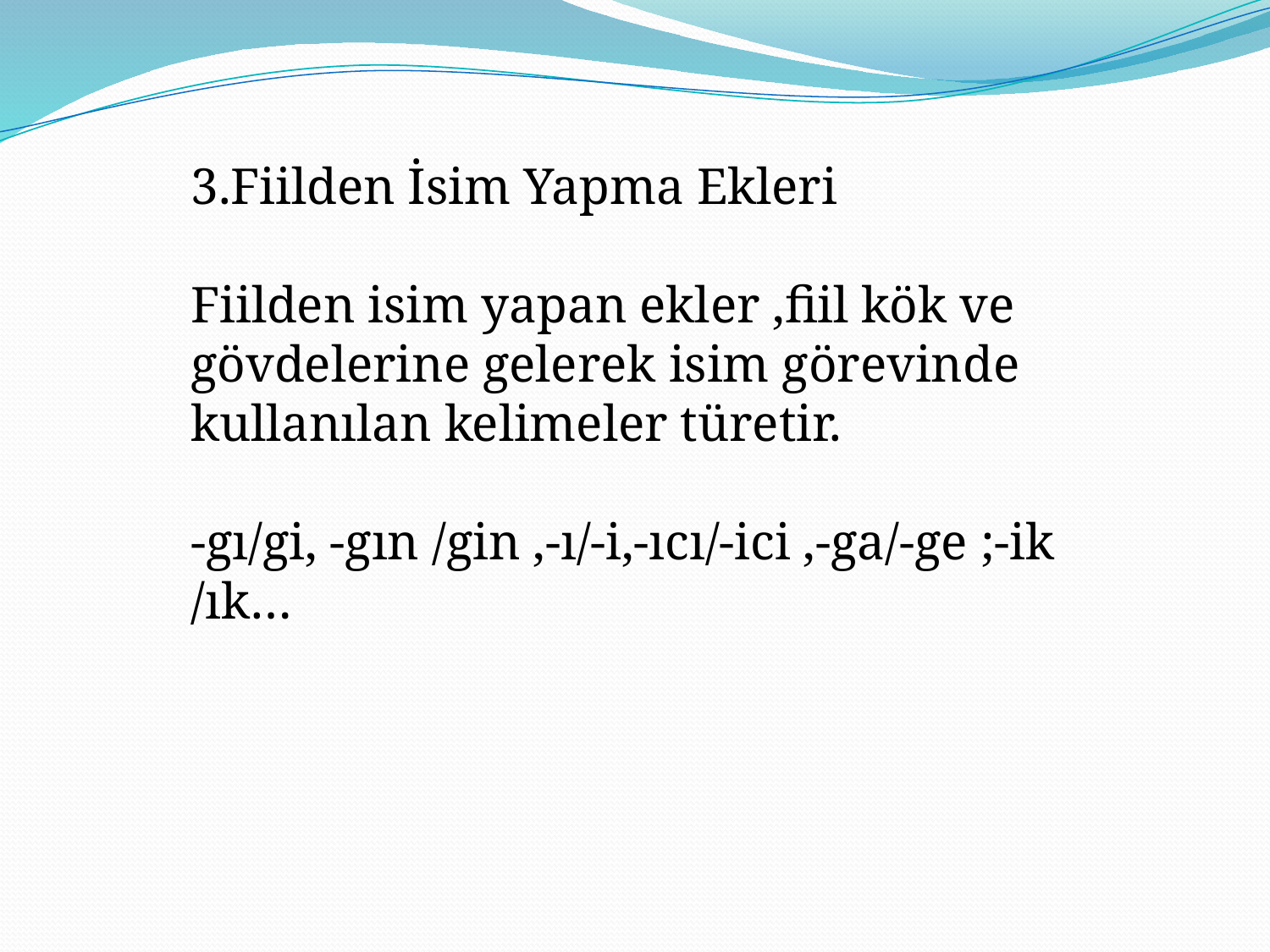

3.Fiilden İsim Yapma Ekleri

Fiilden isim yapan ekler ,fiil kök ve gövdelerine gelerek isim görevinde kullanılan kelimeler türetir.

-gı/gi, -gın /gin ,-ı/-i,-ıcı/-ici ,-ga/-ge ;-ik /ık…